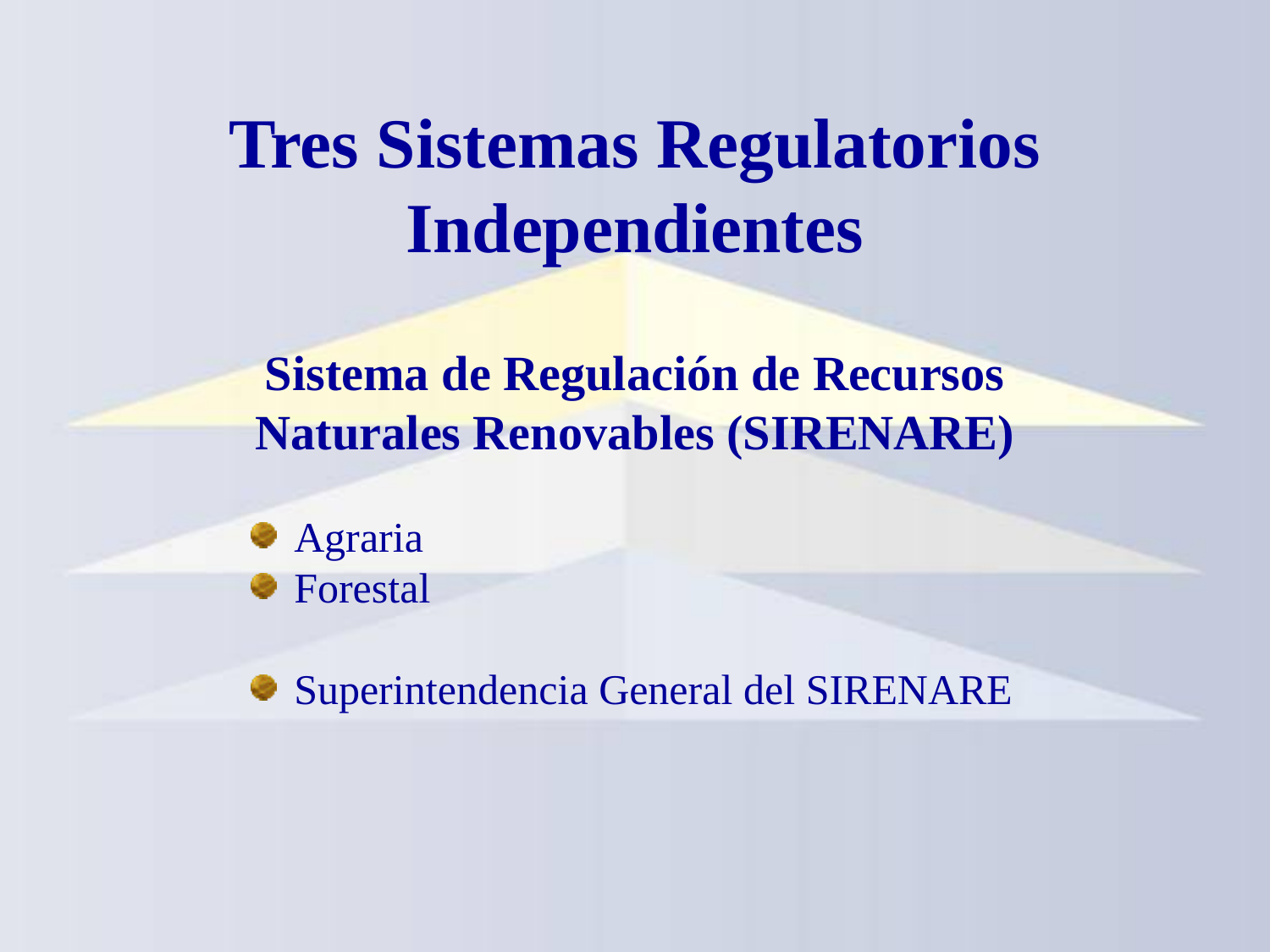

Tres Sistemas Regulatorios
Independientes
Sistema de Regulación de Recursos
Naturales Renovables (SIRENARE)

Agraria
Forestal

Superintendencia General del SIRENARE